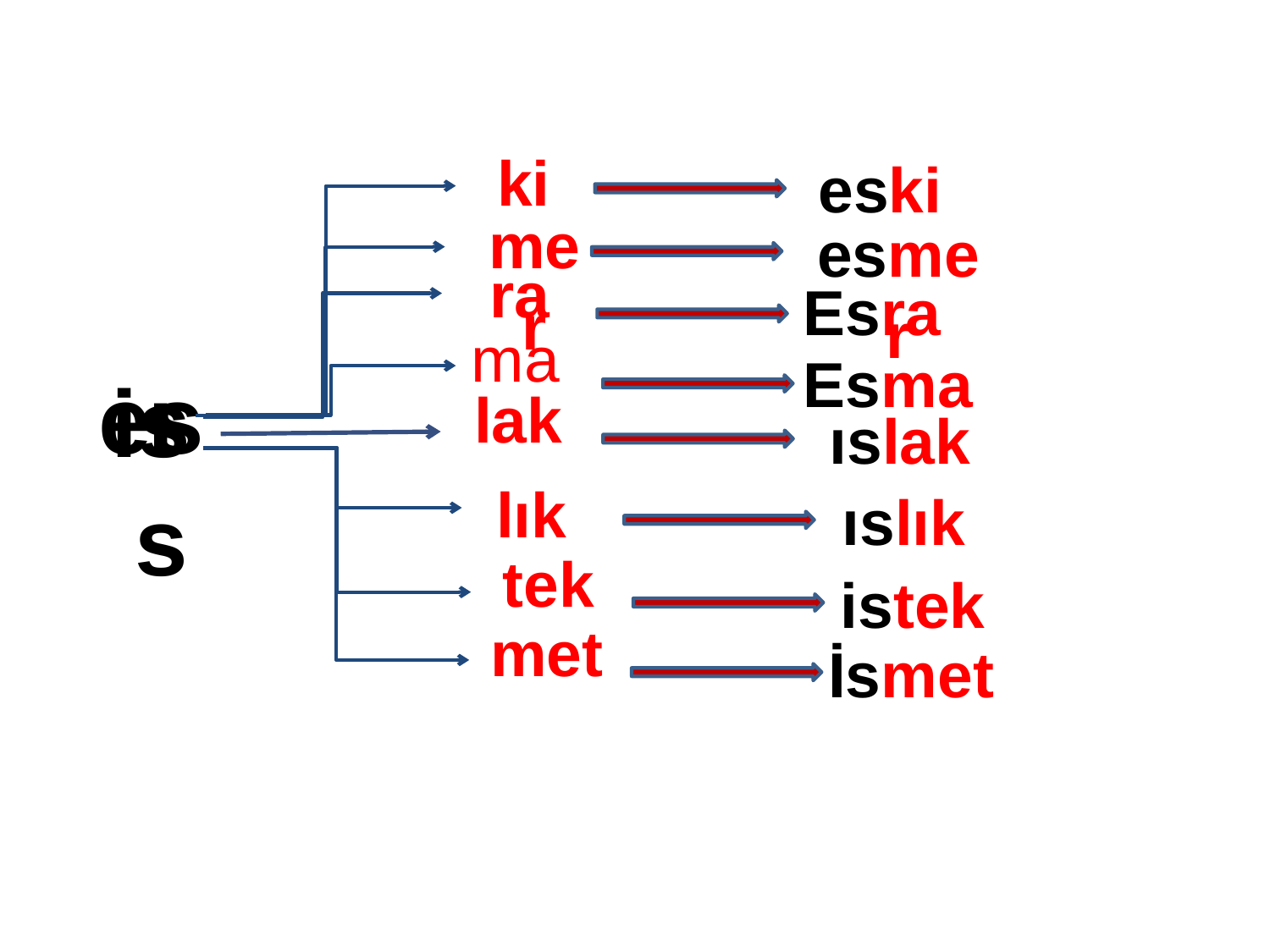

| ki |
| --- |
| eski |
| --- |

| mer |
| --- |
| esmer |
| --- |

| ra |
| --- |
| Esra |
| --- |

| ma |
| --- |
| Esma |
| --- |
| ıs |
| --- |
| es |
| --- |
| is |
| --- |
| lak |
| --- |

| ıslak |
| --- |

| lık |
| --- |
| ıslık |
| --- |

| tek |
| --- |
| istek |
| --- |

| met |
| --- |
| İsmet |
| --- |